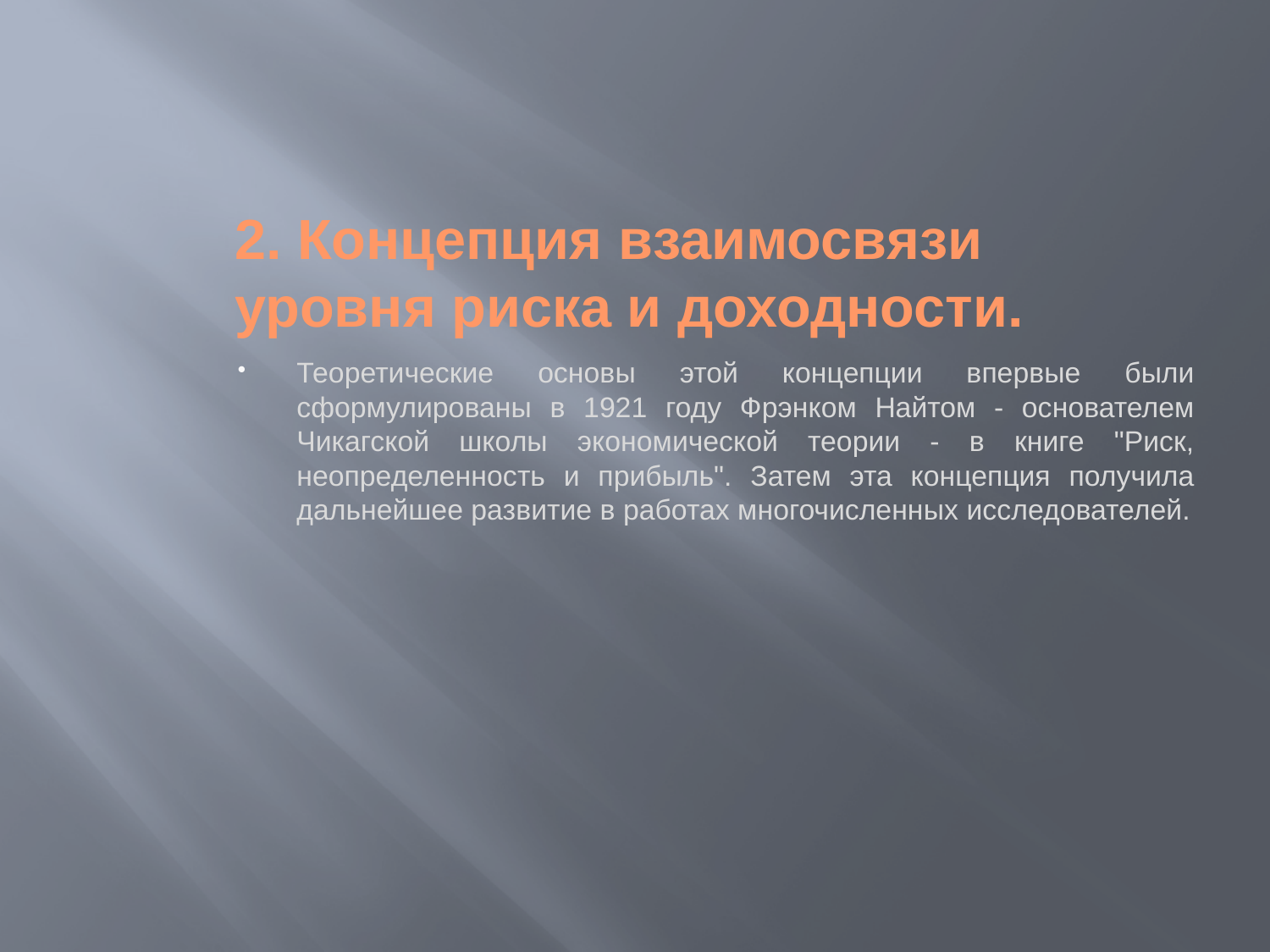

2. Концепция взаимосвязи уровня риска и доходности.
Теоретические основы этой концепции впервые были сформулированы в 1921 году Фрэнком Найтом - основателем Чикагской школы экономической теории - в книге "Риск, неопределенность и прибыль". Затем эта концепция получила дальнейшее развитие в работах многочисленных исследователей.